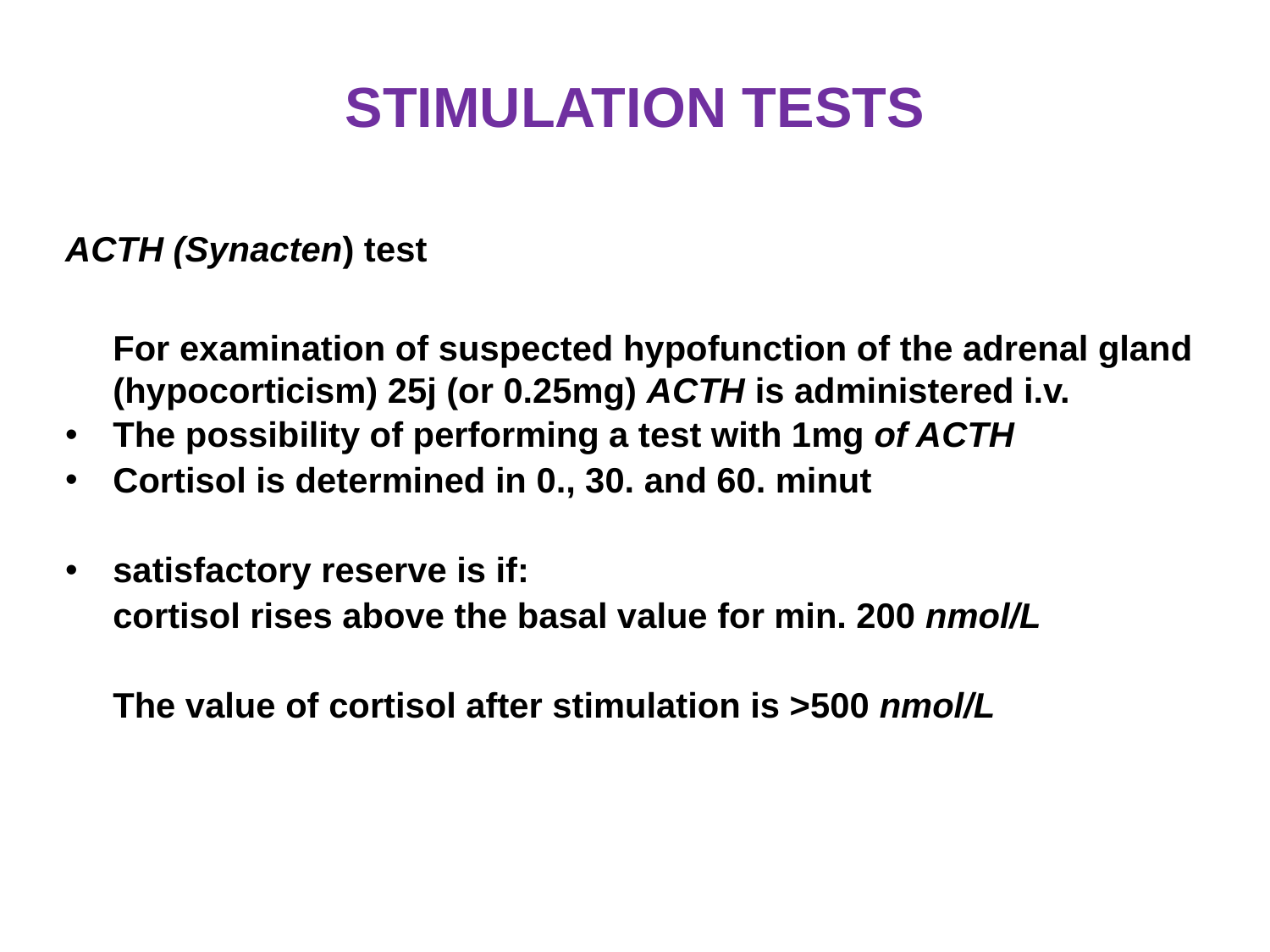

# STIMULATION TESTS

ACTH (Synacten) test

	For examination of suspected hypofunction of the adrenal gland (hypocorticism) 25j (or 0.25mg) ACTH is administered i.v.
The possibility of performing a test with 1mg of ACTH
Cortisol is determined in 0., 30. and 60. minut

satisfactory reserve is if:
	cortisol rises above the basal value for min. 200 nmol/L

	The value of cortisol after stimulation is >500 nmol/L